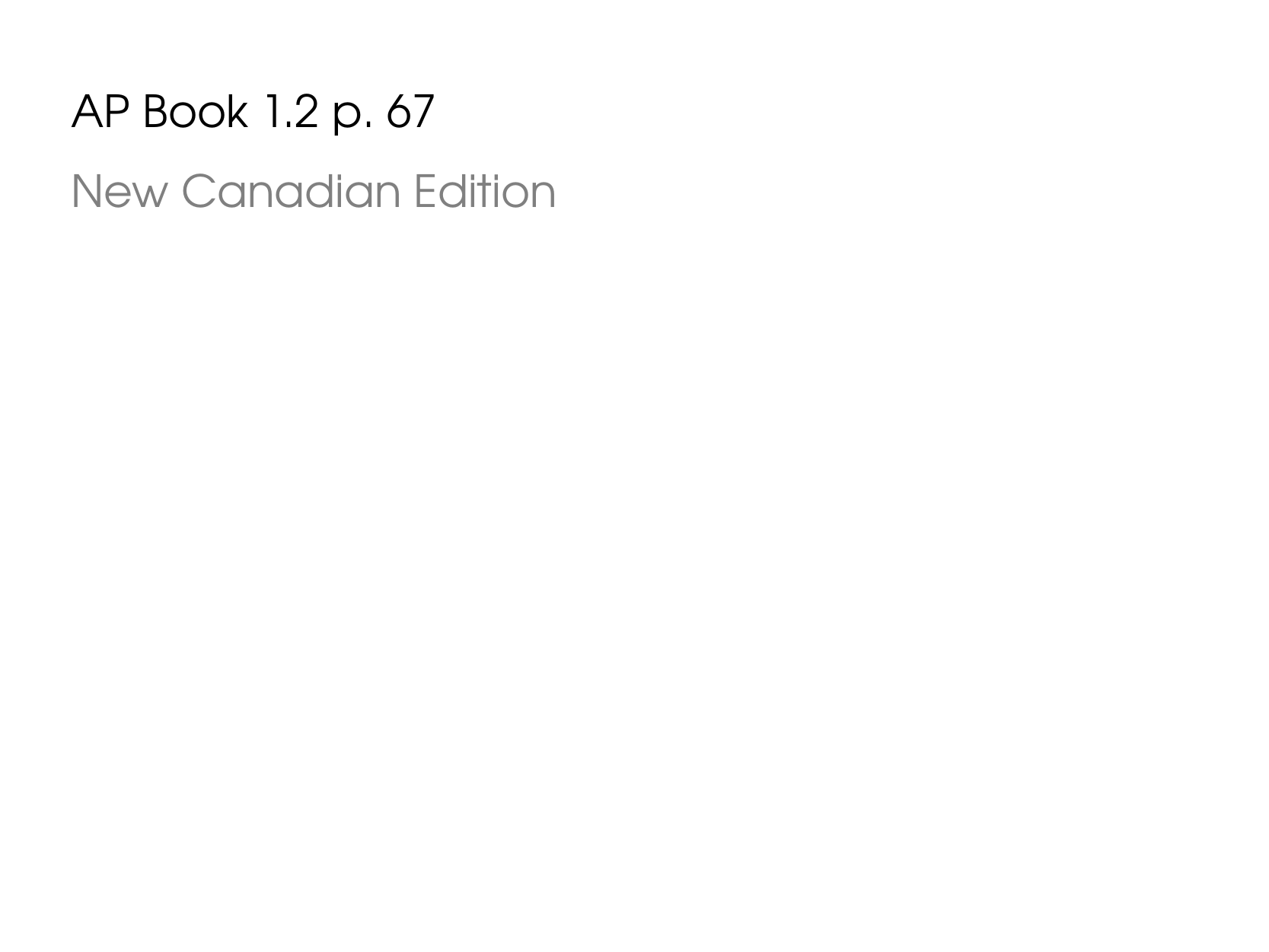

AP Book 1.2 p. 67
New Canadian Edition